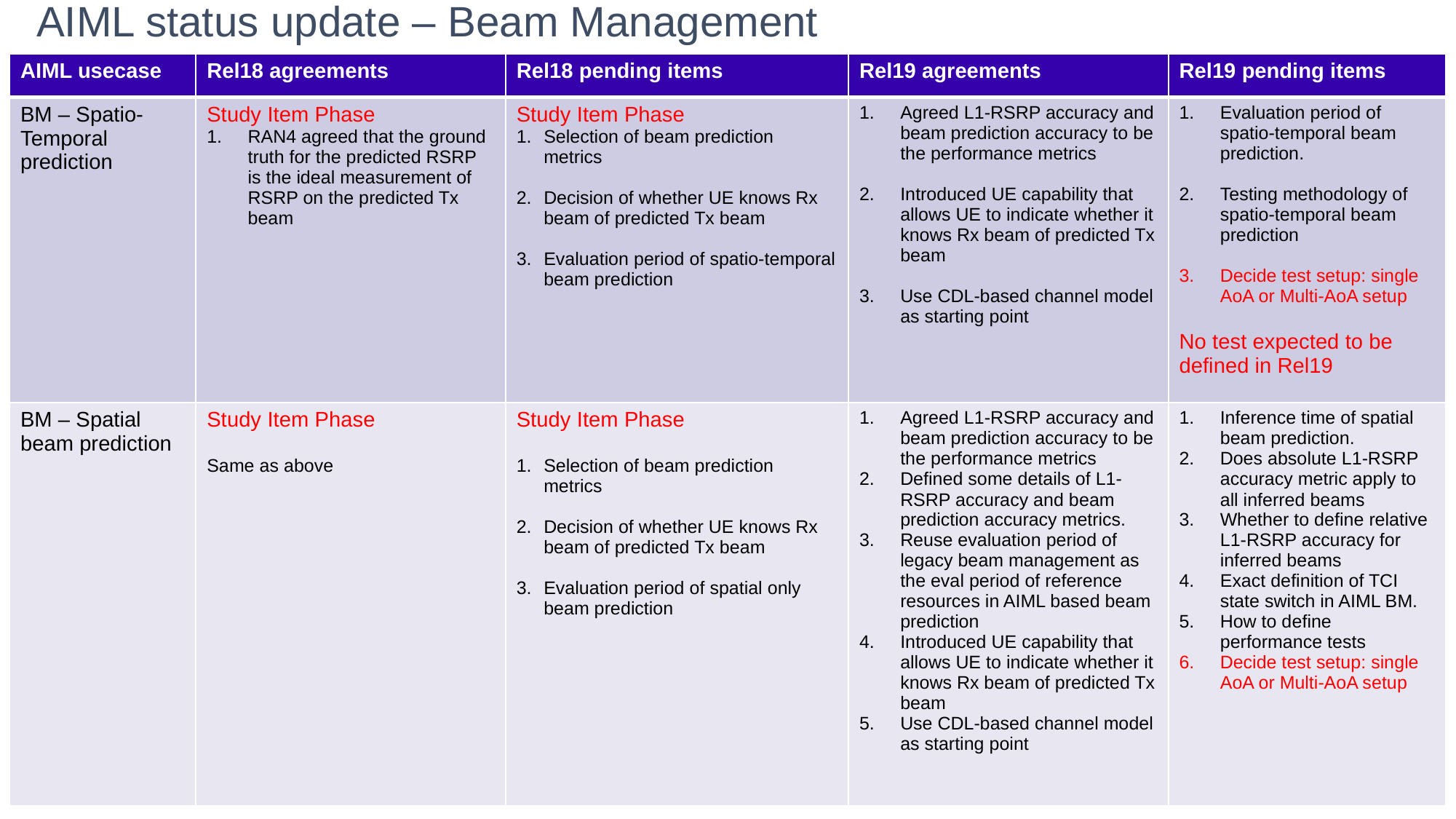

AIML status update – Beam Management
| AIML usecase | Rel18 agreements | Rel18 pending items | Rel19 agreements | Rel19 pending items |
| --- | --- | --- | --- | --- |
| BM – Spatio-Temporal prediction | Study Item Phase RAN4 agreed that the ground truth for the predicted RSRP is the ideal measurement of RSRP on the predicted Tx beam | Study Item Phase Selection of beam prediction metrics Decision of whether UE knows Rx beam of predicted Tx beam Evaluation period of spatio-temporal beam prediction | Agreed L1-RSRP accuracy and beam prediction accuracy to be the performance metrics Introduced UE capability that allows UE to indicate whether it knows Rx beam of predicted Tx beam Use CDL-based channel model as starting point | Evaluation period of spatio-temporal beam prediction. Testing methodology of spatio-temporal beam prediction Decide test setup: single AoA or Multi-AoA setup No test expected to be defined in Rel19 |
| BM – Spatial beam prediction | Study Item Phase Same as above | Study Item Phase Selection of beam prediction metrics Decision of whether UE knows Rx beam of predicted Tx beam Evaluation period of spatial only beam prediction | Agreed L1-RSRP accuracy and beam prediction accuracy to be the performance metrics Defined some details of L1-RSRP accuracy and beam prediction accuracy metrics. Reuse evaluation period of legacy beam management as the eval period of reference resources in AIML based beam prediction Introduced UE capability that allows UE to indicate whether it knows Rx beam of predicted Tx beam Use CDL-based channel model as starting point | Inference time of spatial beam prediction. Does absolute L1-RSRP accuracy metric apply to all inferred beams Whether to define relative L1-RSRP accuracy for inferred beams Exact definition of TCI state switch in AIML BM. How to define performance tests Decide test setup: single AoA or Multi-AoA setup |